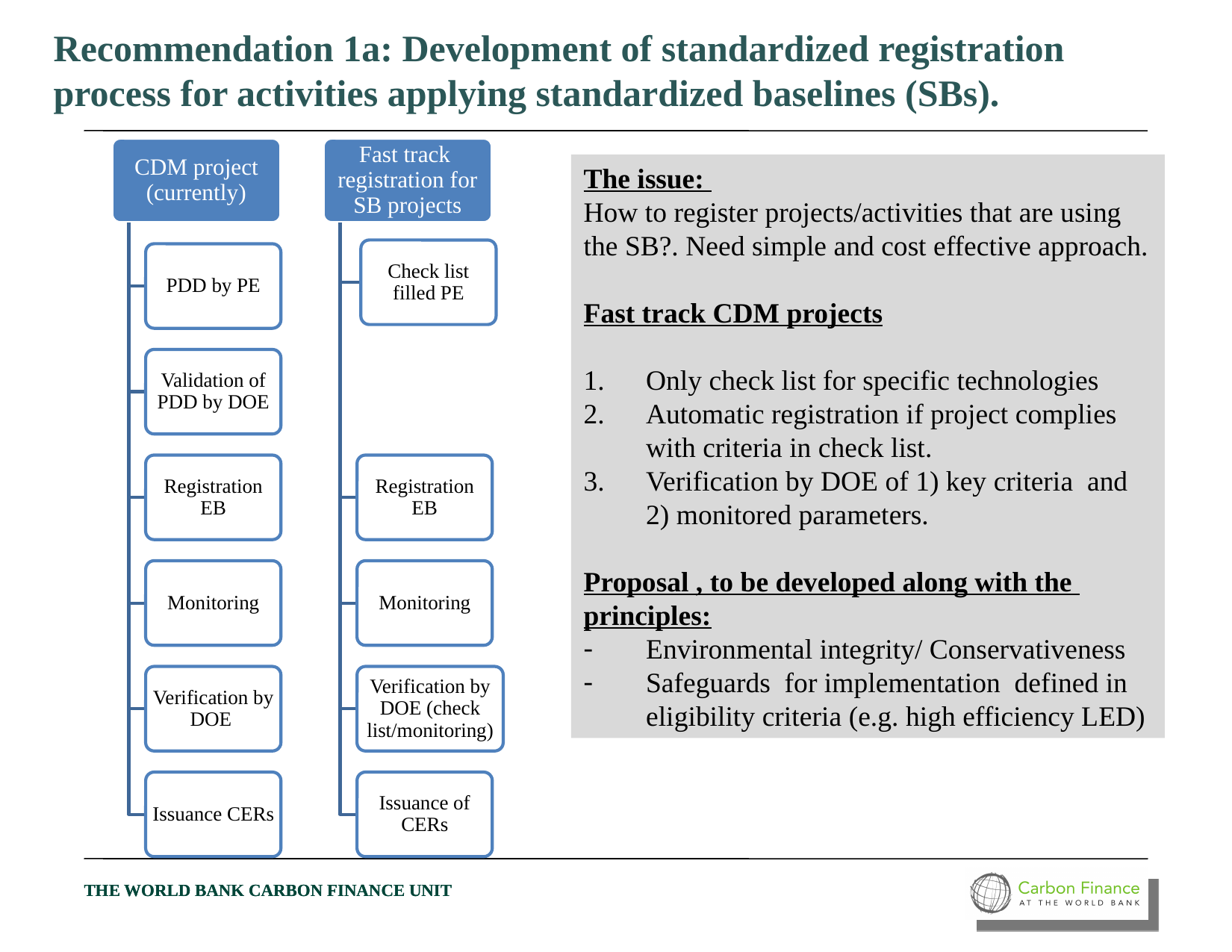

Recommendation 1a: Development of standardized registration process for activities applying standardized baselines (SBs).

CDM project (currently)
PDD by PE
Validation of PDD by DOE
Registration EB
Monitoring
Verification by DOE
Issuance CERs
Fast track  registration for SB projects
Check list filled PE

Registration EB
Monitoring
Verification by DOE (check list/monitoring)
Issuance of CERs
The issue:
How to register projects/activities that are using the SB?. Need simple and cost effective approach.

Fast track CDM projects

Only check list for specific technologies
Automatic registration if project complies with criteria in check list.
Verification by DOE of 1) key criteria  and 2) monitored parameters.

Proposal , to be developed along with the
principles:
Environmental integrity/ Conservativeness
Safeguards  for implementation  defined in eligibility criteria (e.g. high efficiency LED)

4